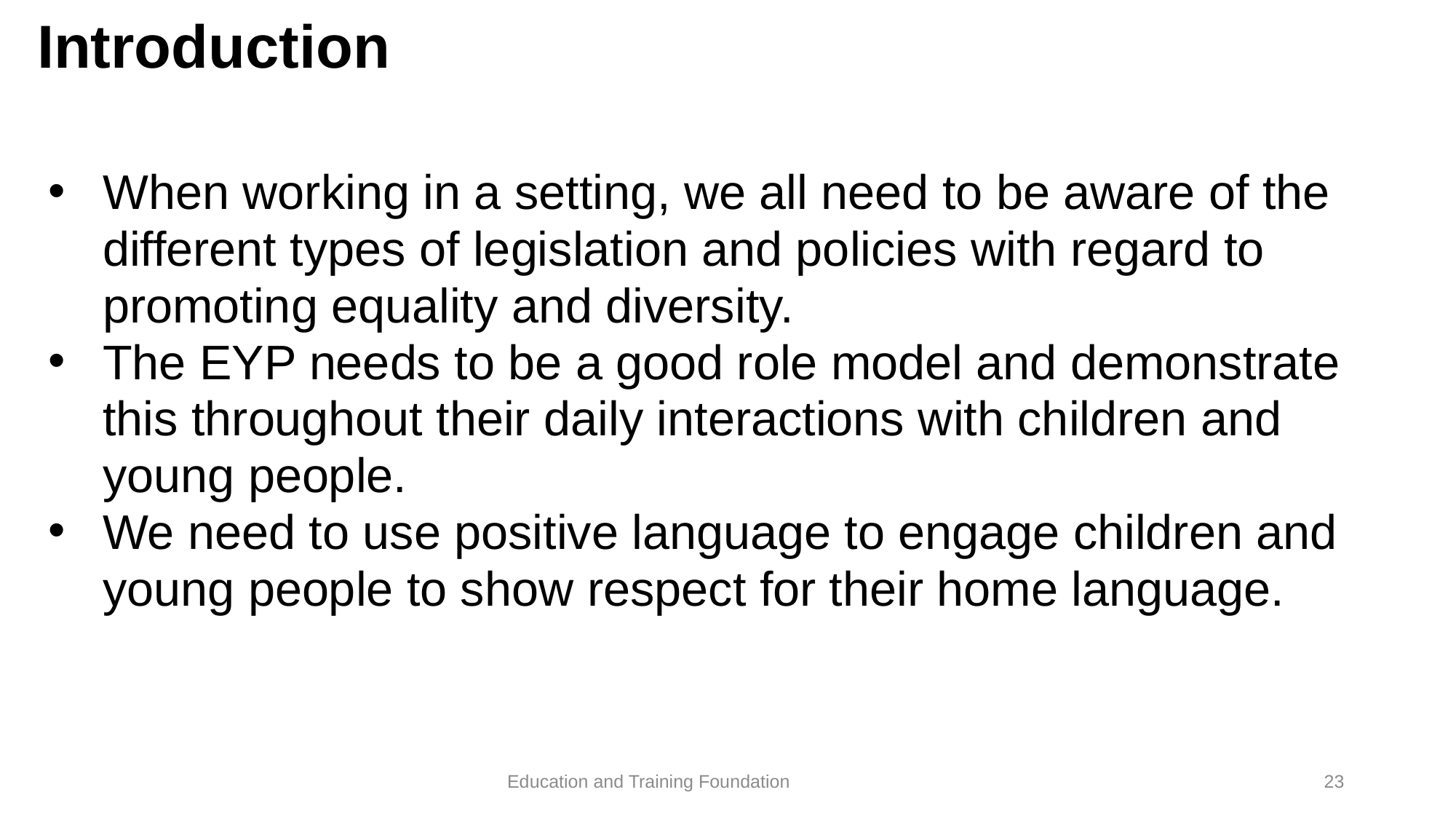

# Introduction
When working in a setting, we all need to be aware of the different types of legislation and policies with regard to promoting equality and diversity.
The EYP needs to be a good role model and demonstrate this throughout their daily interactions with children and young people.
We need to use positive language to engage children and young people to show respect for their home language.
23
Education and Training Foundation